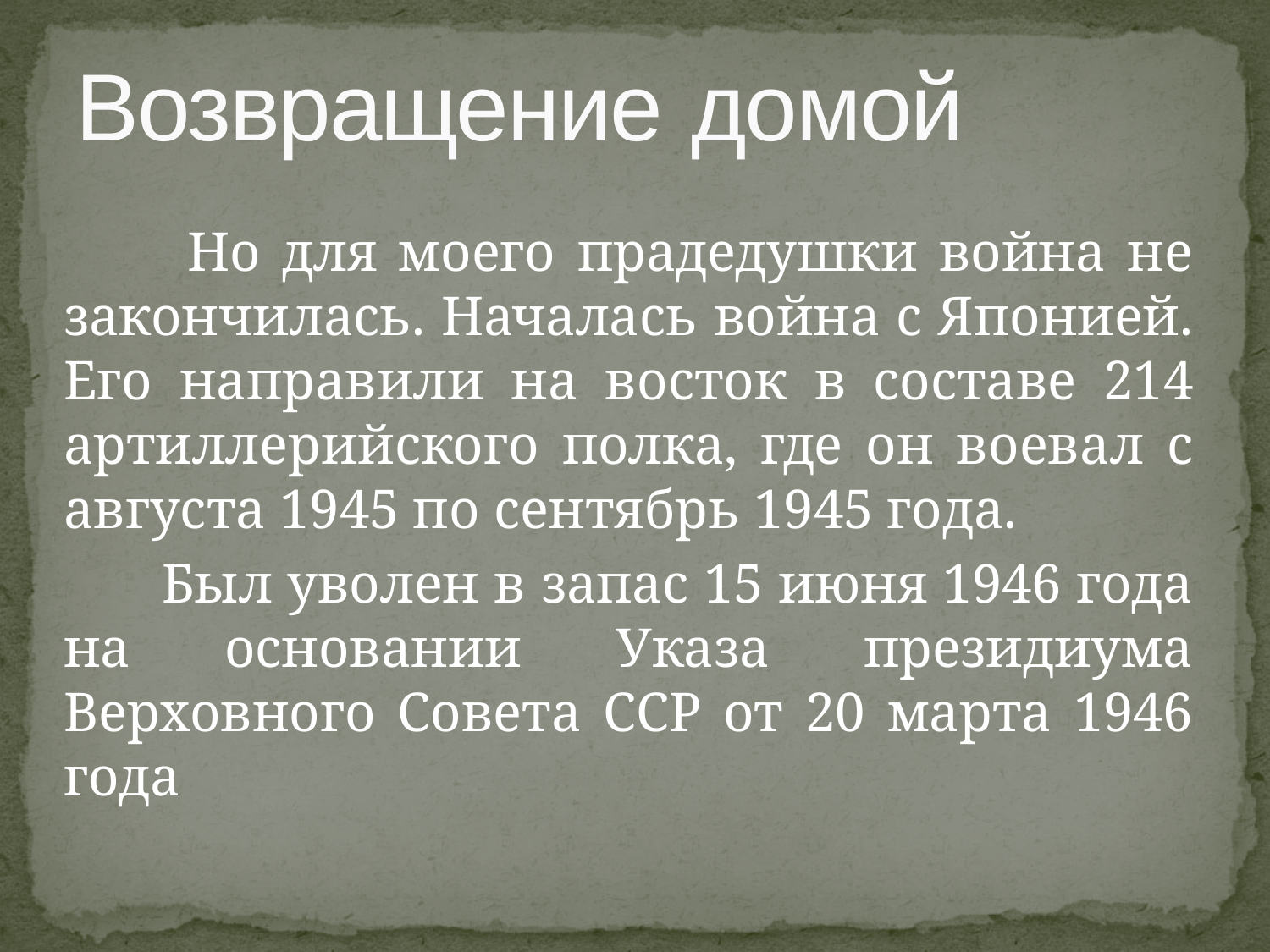

# Возвращение домой
        Но для моего прадедушки война не закончилась. Началась война с Японией. Его направили на восток в составе 214 артиллерийского полка, где он воевал с августа 1945 по сентябрь 1945 года.
         Был уволен в запас 15 июня 1946 года на основании Указа президиума Верховного Совета ССР от 20 марта 1946 года